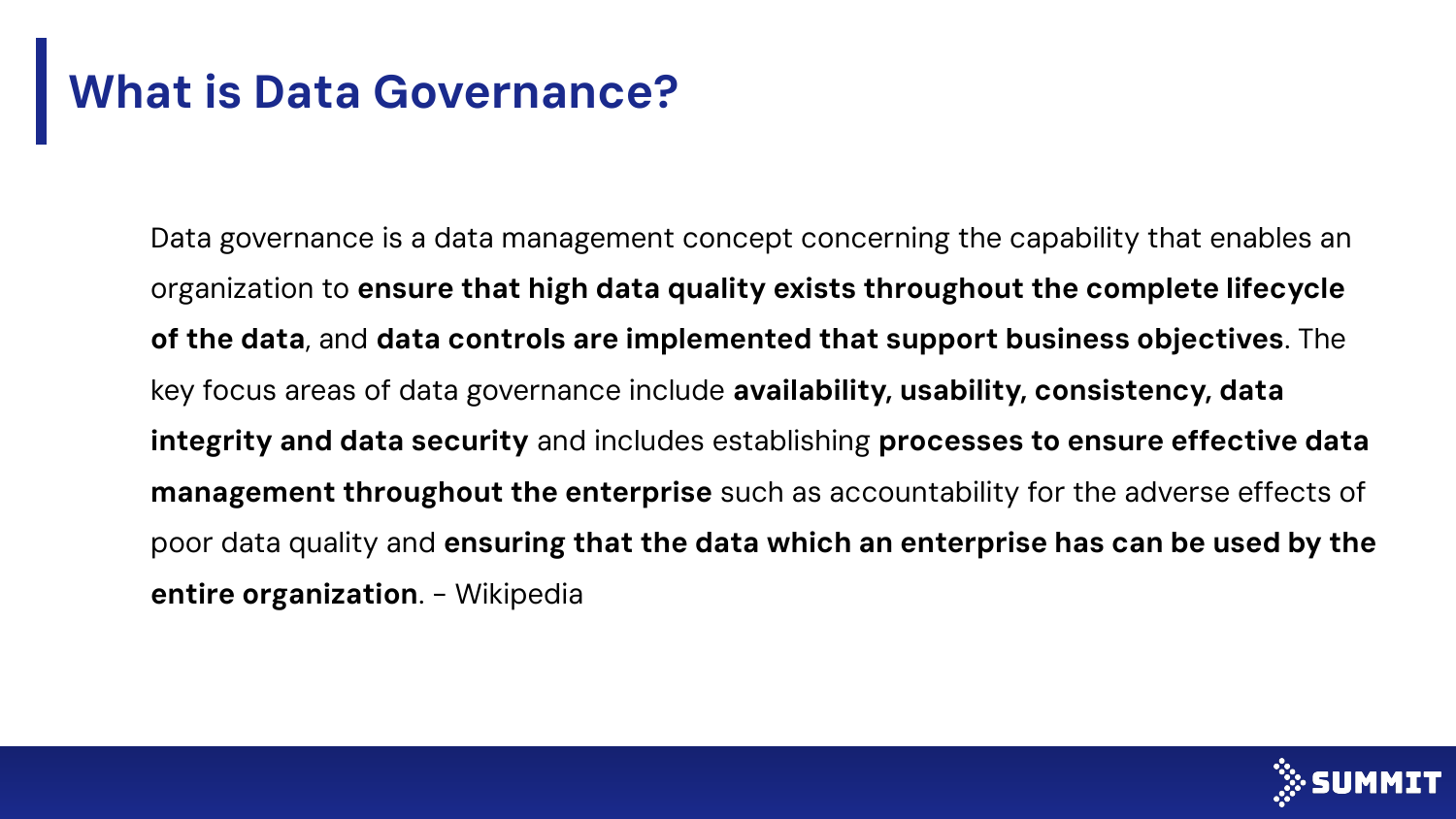

What is Data Governance?
Data governance is a data management concept concerning the capability that enables an organization to ensure that high data quality exists throughout the complete lifecycle of the data, and data controls are implemented that support business objectives. The key focus areas of data governance include availability, usability, consistency, data integrity and data security and includes establishing processes to ensure effective data management throughout the enterprise such as accountability for the adverse effects of poor data quality and ensuring that the data which an enterprise has can be used by the entire organization. - Wikipedia